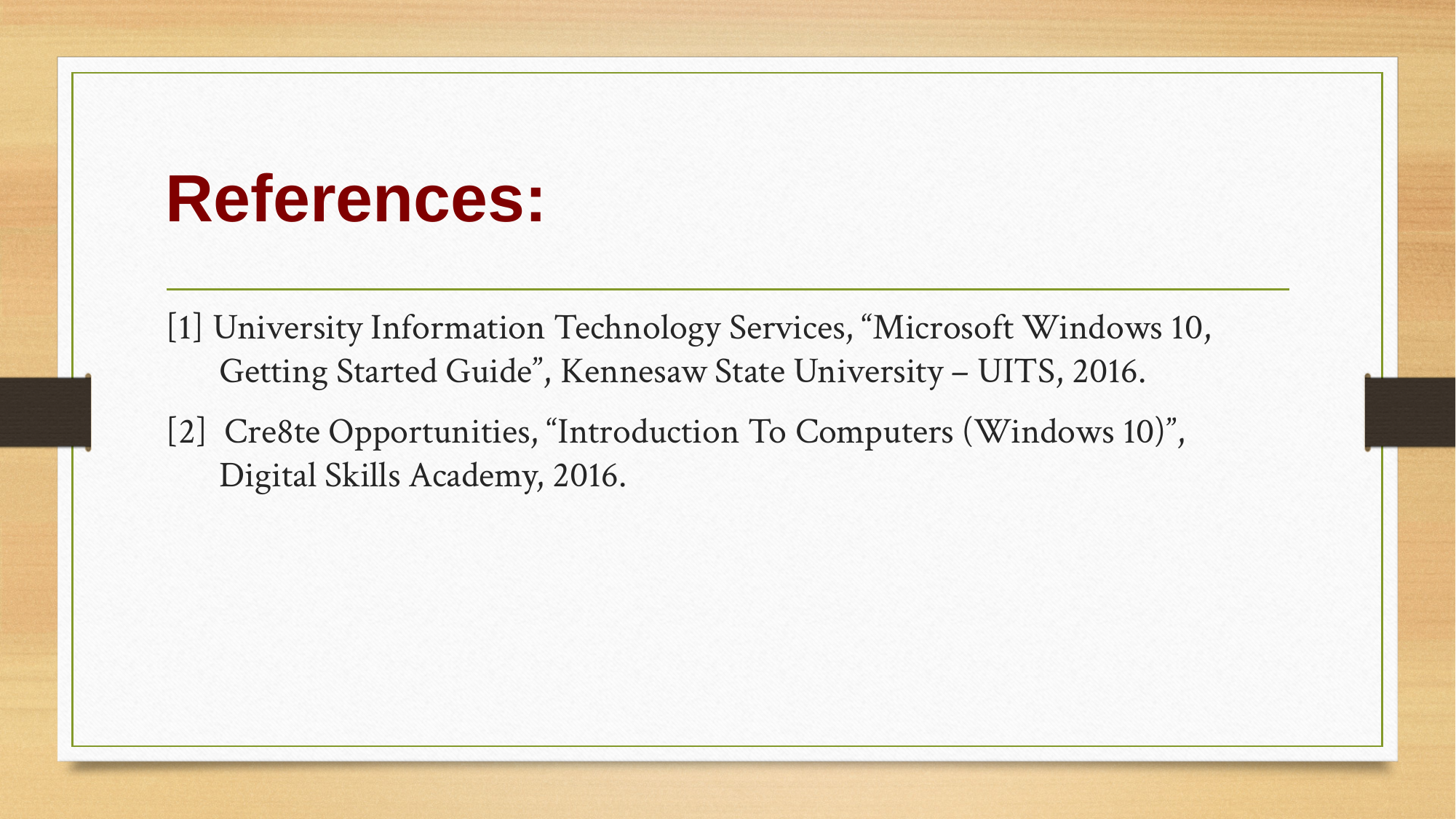

# References:
[1] University Information Technology Services, “Microsoft Windows 10, Getting Started Guide”, Kennesaw State University – UITS, 2016.
[2]  Cre8te Opportunities, “Introduction To Computers (Windows 10)”, Digital Skills Academy, 2016.